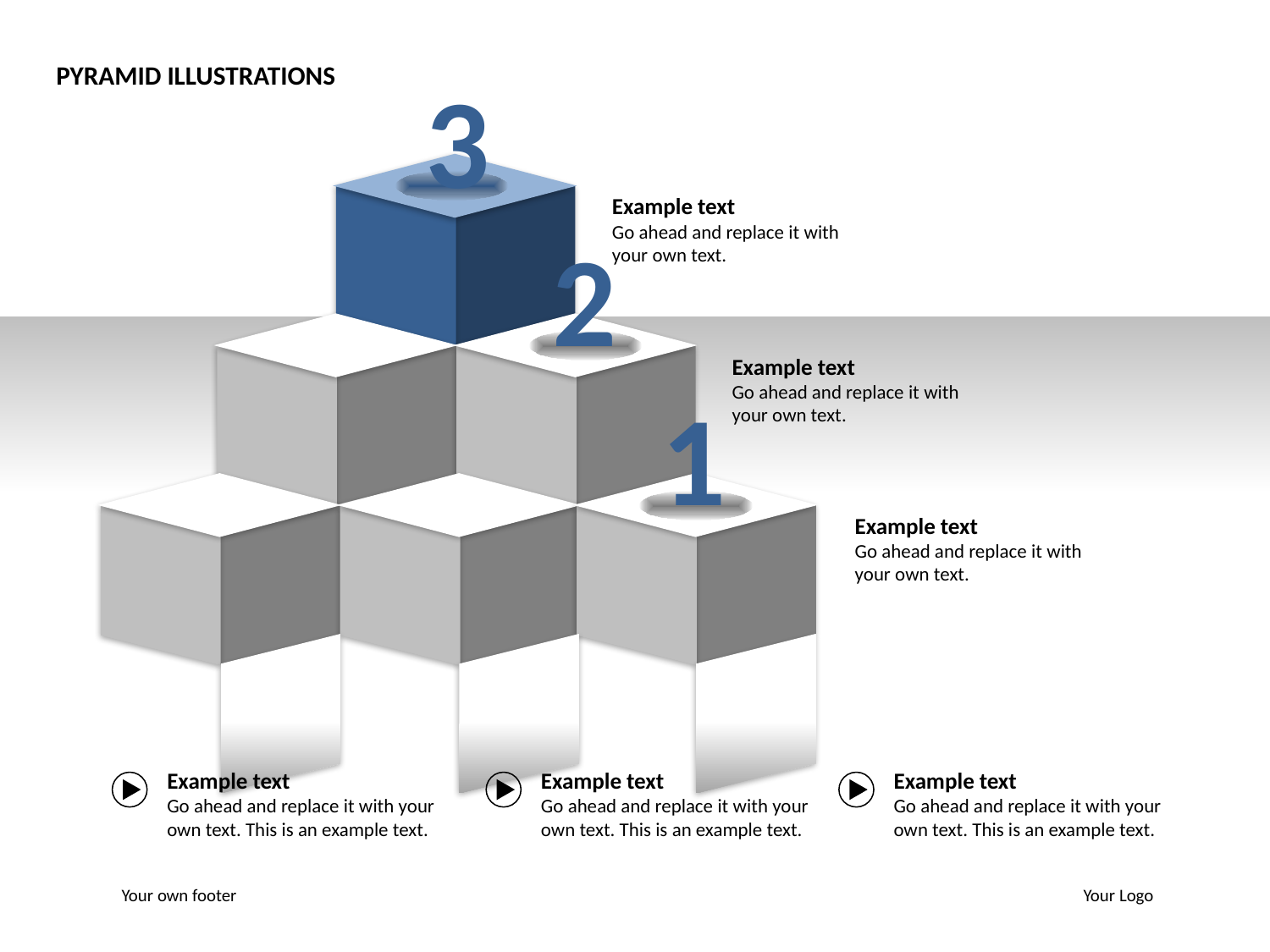

PYRAMID ILLUSTRATIONS
3

2

1

Example text
Go ahead and replace it with your own text.

Example text
Go ahead and replace it with your own text.

Example text
Go ahead and replace it with your own text.

Example text
Go ahead and replace it with your own text. This is an example text.

Example text
Go ahead and replace it with your own text. This is an example text.

Example text
Go ahead and replace it with your own text. This is an example text.

Your own footer
Your Logo